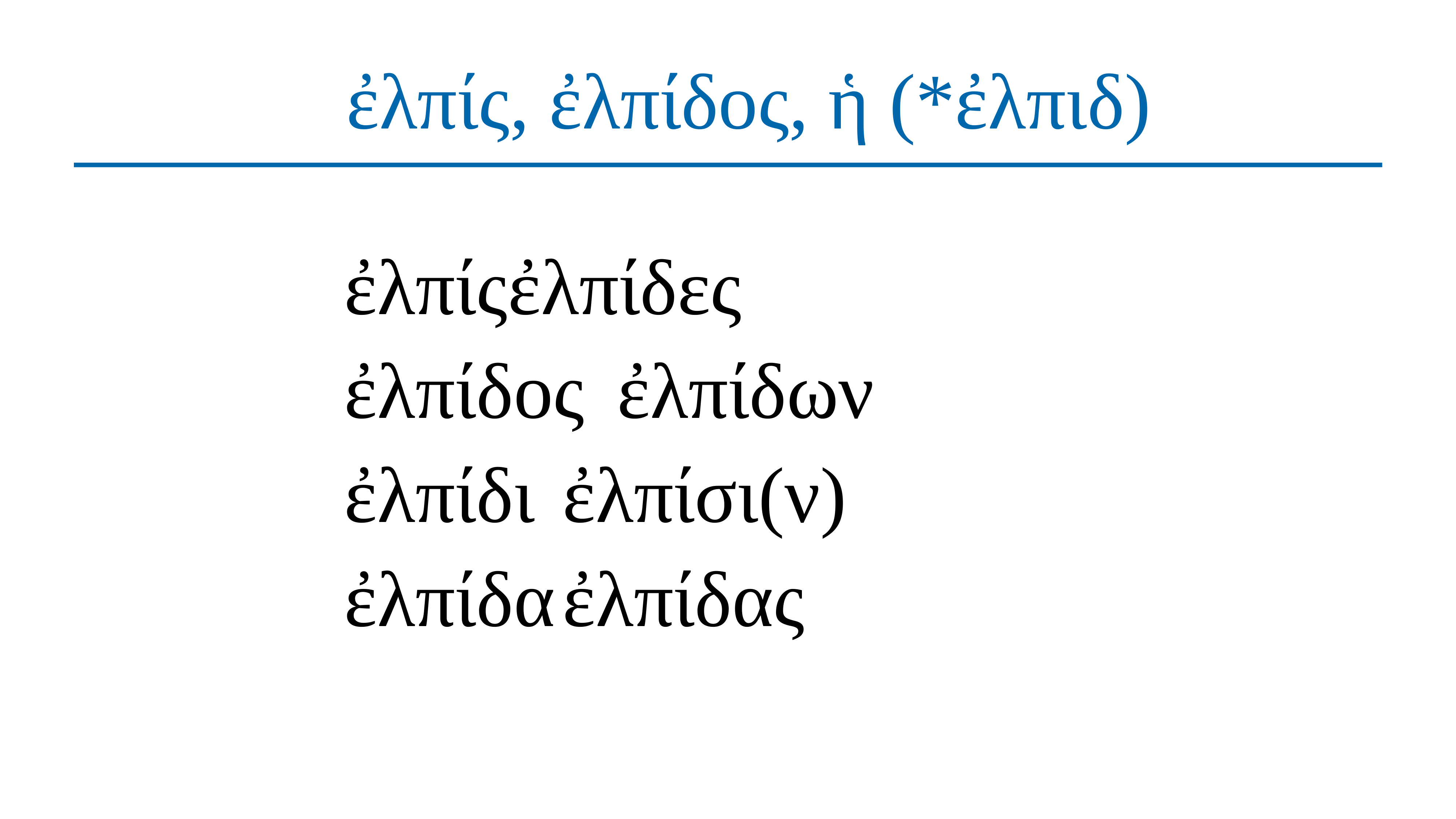

# ἐλπίς, ἐλπίδος, ἡ (*ἐλπιδ)
ἐλπίς	ἐλπίδες
ἐλπίδος	ἐλπίδων
ἐλπίδι	ἐλπίσι(ν)
ἐλπίδα	ἐλπίδας